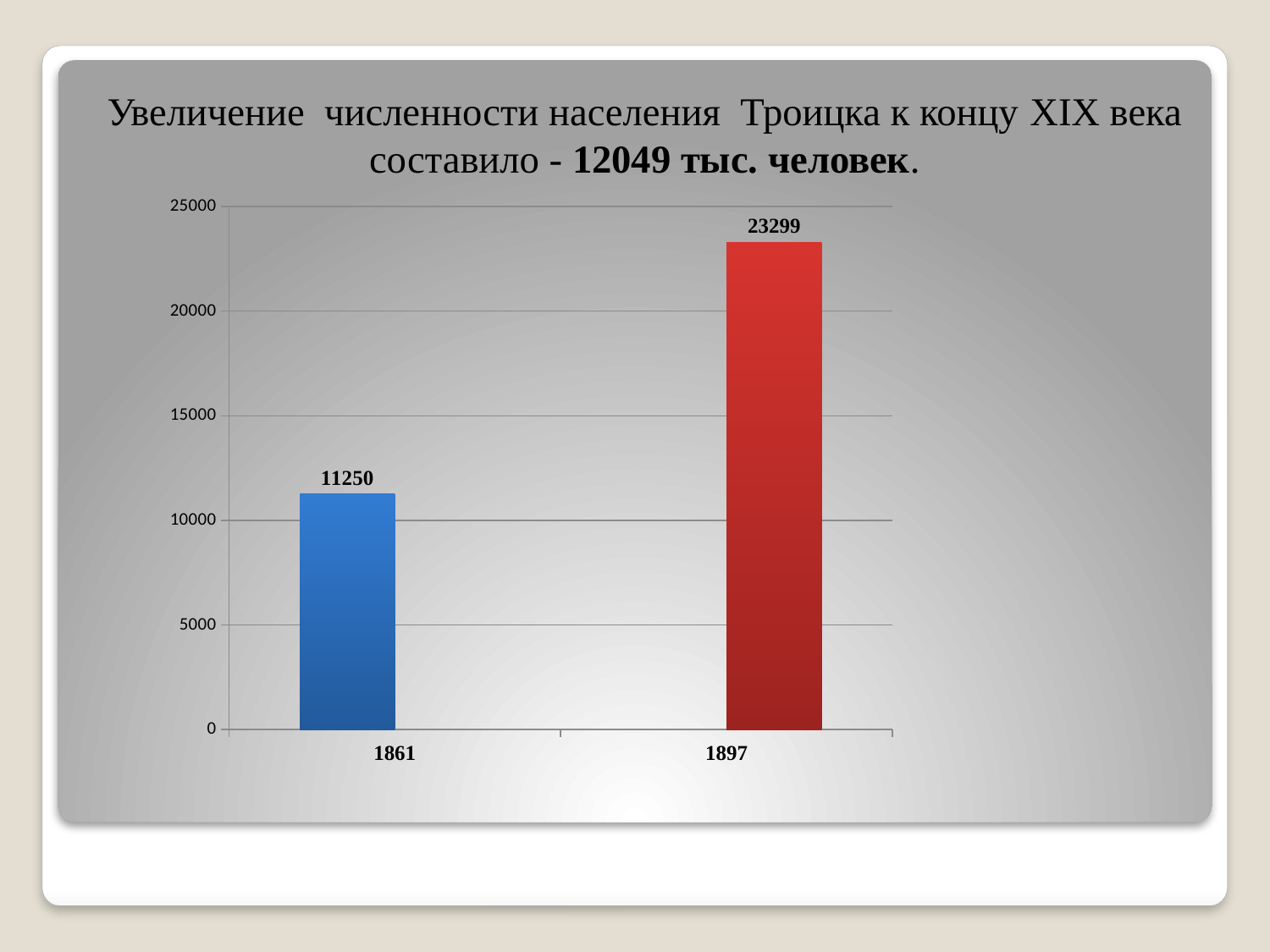

Увеличение  численности населения  Троицка к концу XIX века составило - 12049 тыс. человек.

### Chart

| Category | чел. | чел.2 |
|---|---|---|
| 1861 | 11250.0 | None |
| 1897 | None | 23299.0 |